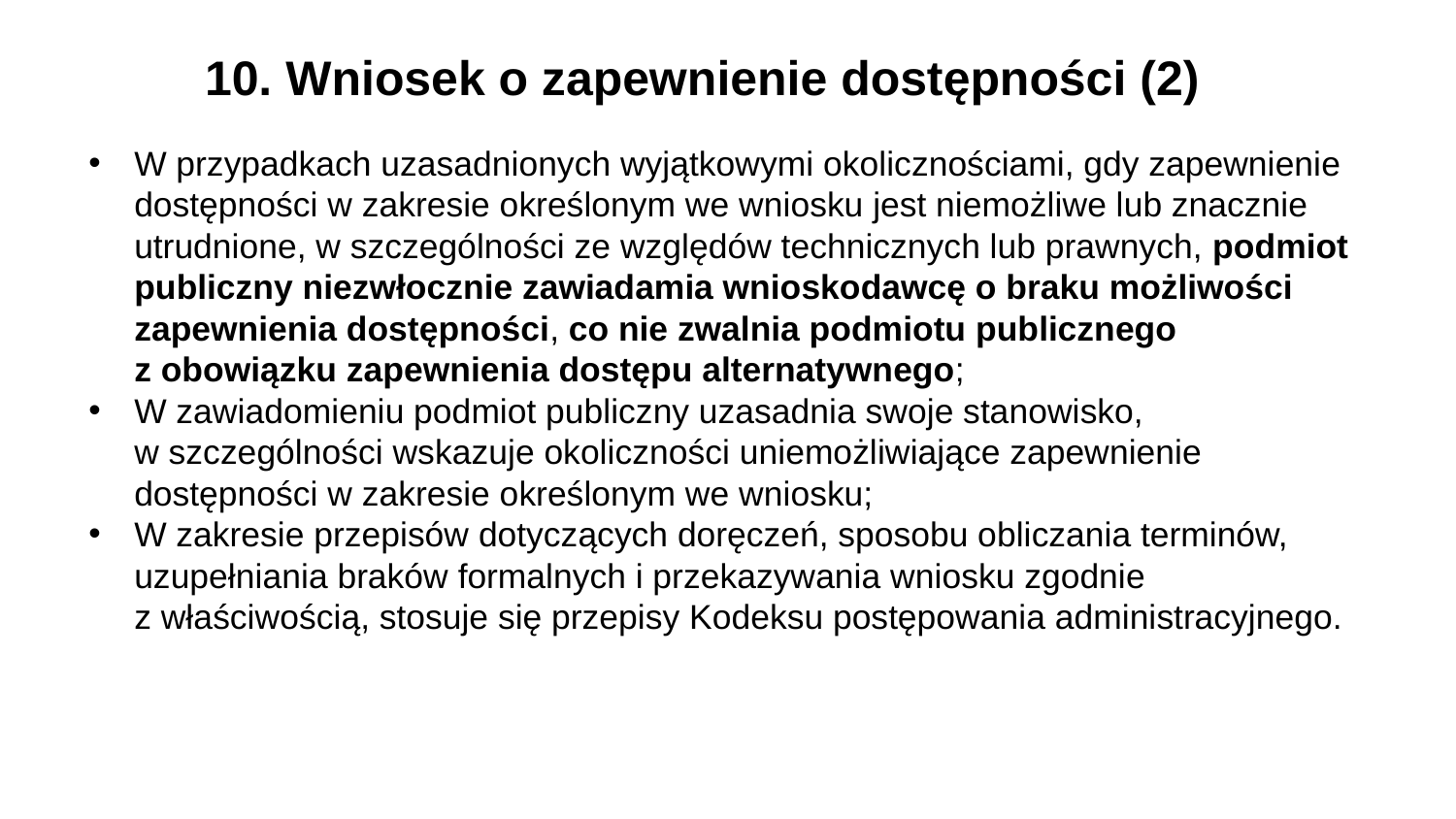

10. Wniosek o zapewnienie dostępności (2)
W przypadkach uzasadnionych wyjątkowymi okolicznościami, gdy zapewnienie dostępności w zakresie określonym we wniosku jest niemożliwe lub znacznie utrudnione, w szczególności ze względów technicznych lub prawnych, podmiot publiczny niezwłocznie zawiadamia wnioskodawcę o braku możliwości zapewnienia dostępności, co nie zwalnia podmiotu publicznego
z obowiązku zapewnienia dostępu alternatywnego;
W zawiadomieniu podmiot publiczny uzasadnia swoje stanowisko,
w szczególności wskazuje okoliczności uniemożliwiające zapewnienie dostępności w zakresie określonym we wniosku;
W zakresie przepisów dotyczących doręczeń, sposobu obliczania terminów, uzupełniania braków formalnych i przekazywania wniosku zgodnie
z właściwością, stosuje się przepisy Kodeksu postępowania administracyjnego.